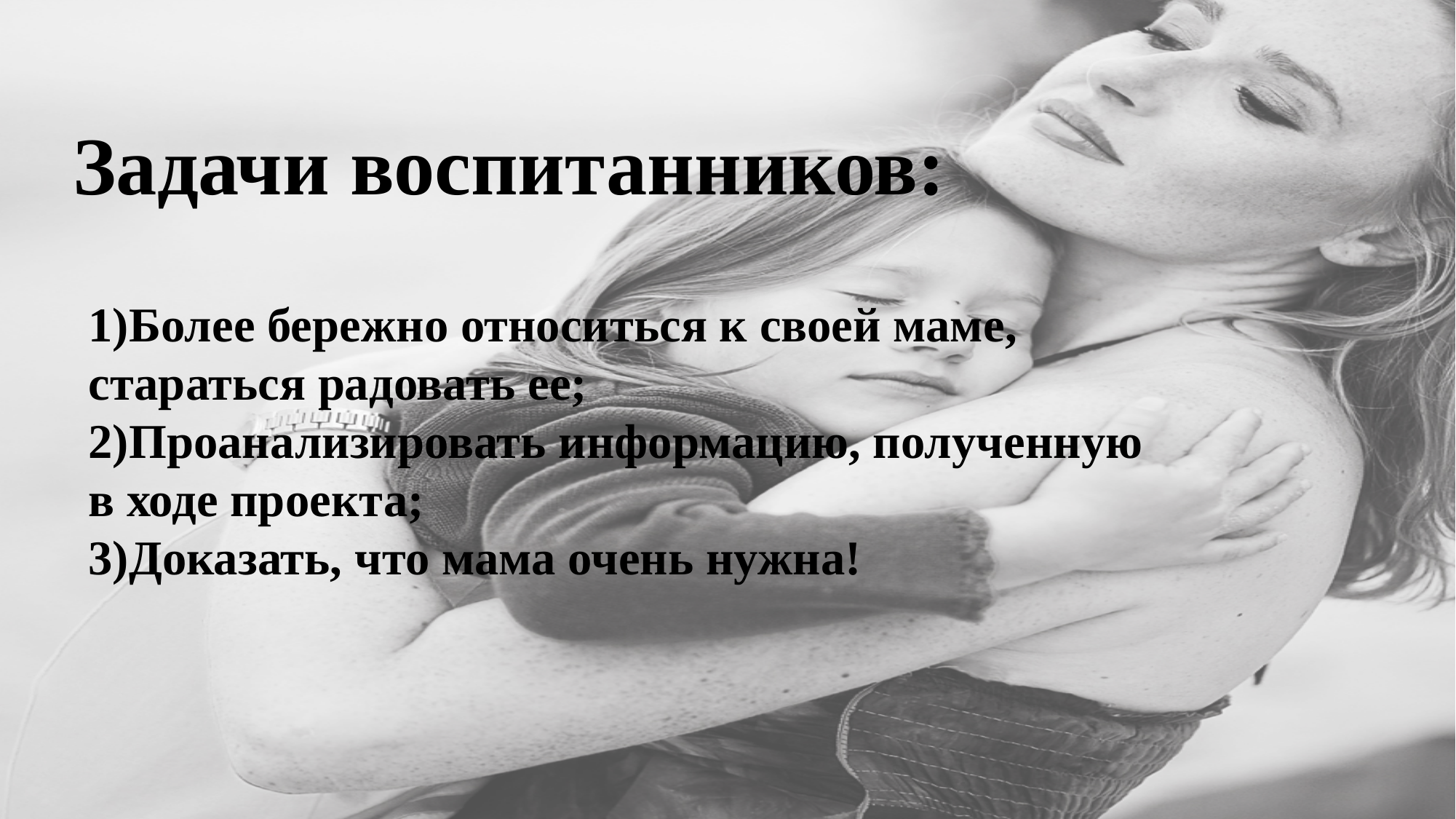

Задачи воспитанников:
1)Более бережно относиться к своей маме, стараться радовать ее;
2)Проанализировать информацию, полученную в ходе проекта;
3)Доказать, что мама очень нужна!